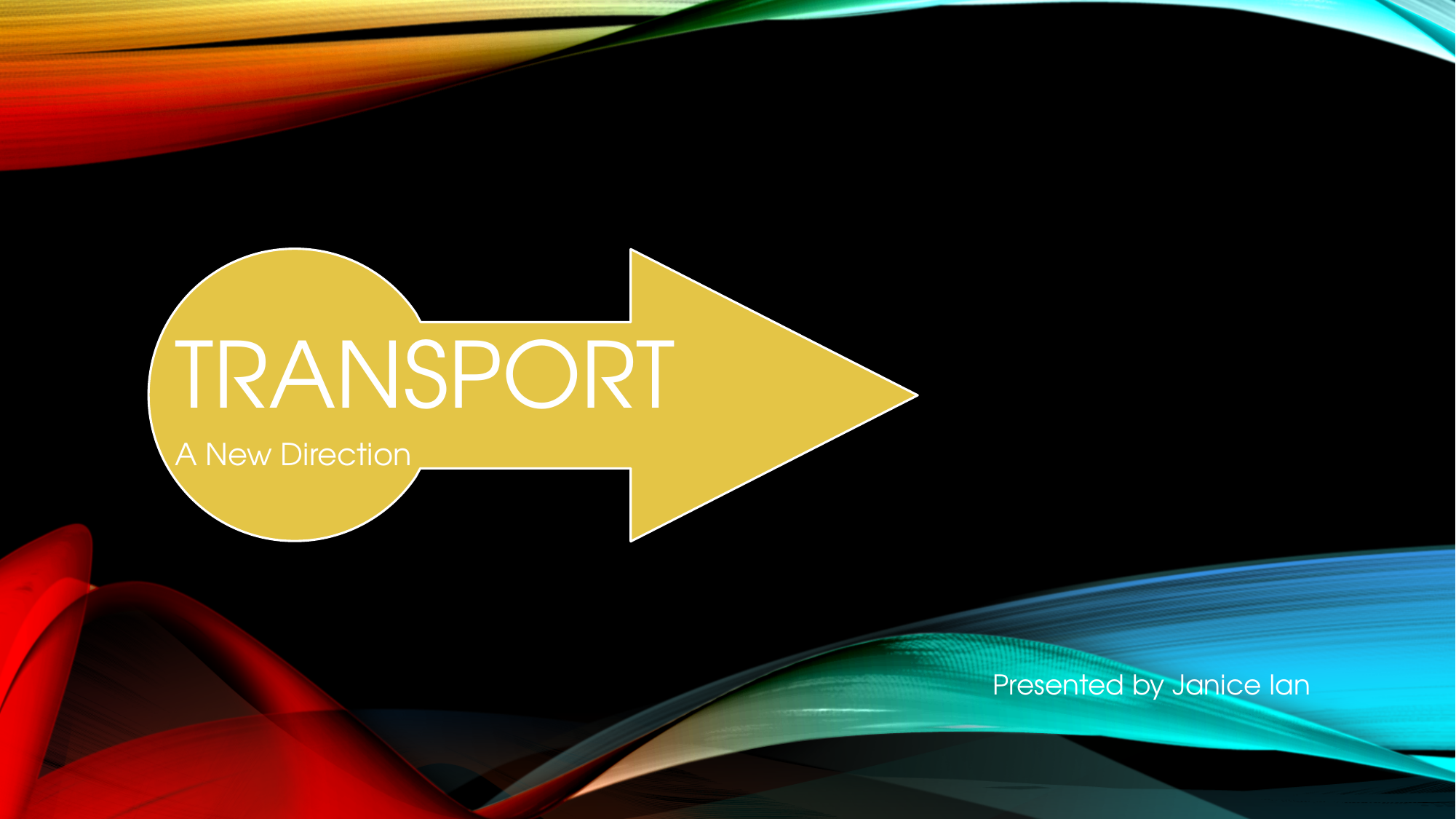

# Transport

A New Direction
Presented by Janice Ian